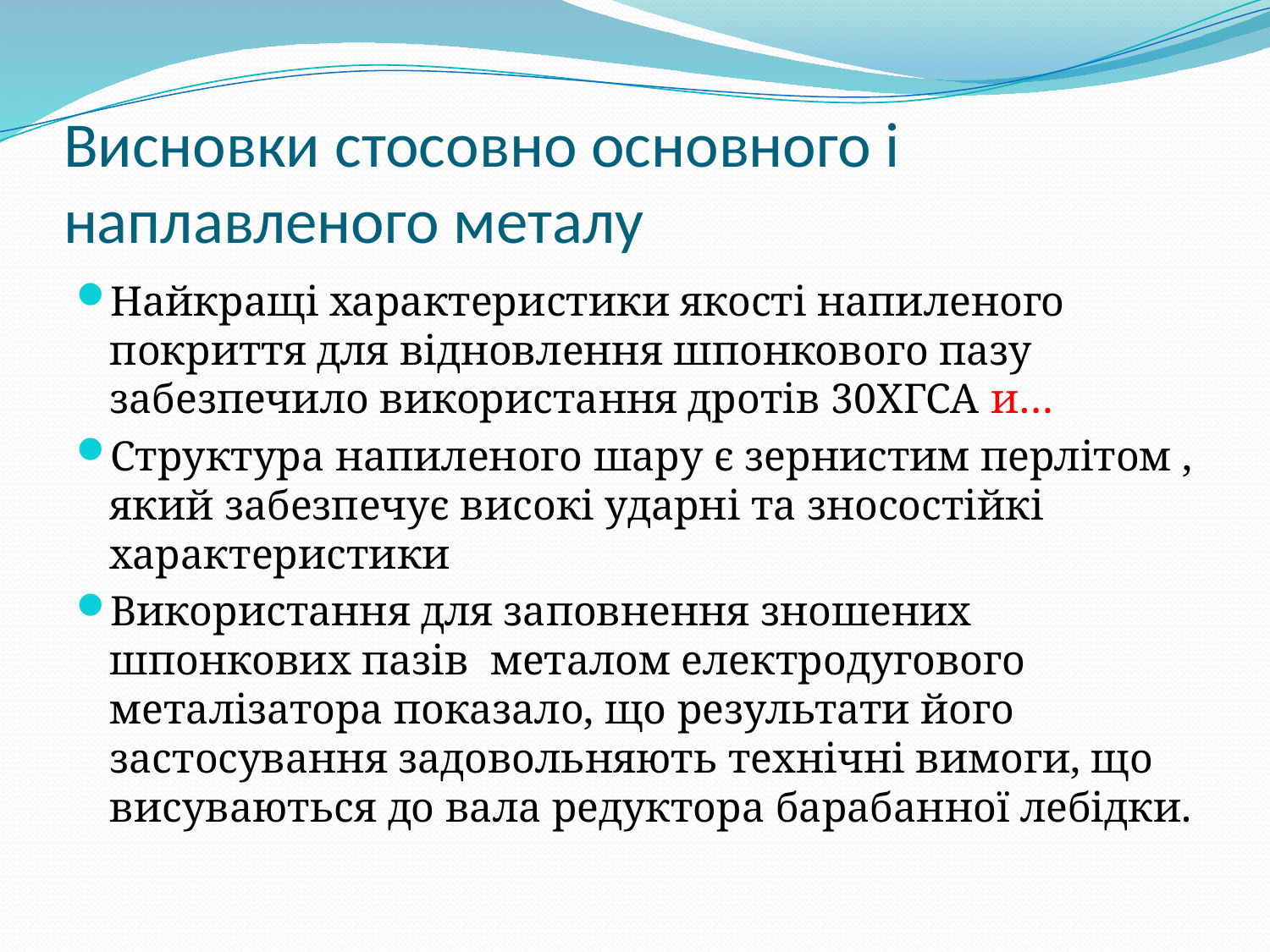

# Висновки стосовно основного і наплавленого металу
Найкращі характеристики якості напиленого покриття для відновлення шпонкового пазу забезпечило використання дротів 30ХГСА и…
Структура напиленого шару є зернистим перлітом , який забезпечує високі ударні та зносостійкі характеристики
Використання для заповнення зношених шпонкових пазів  металом електродугового металізатора показало, що результати його застосування задовольняють технічні вимоги, що висуваються до вала редуктора барабанної лебідки.